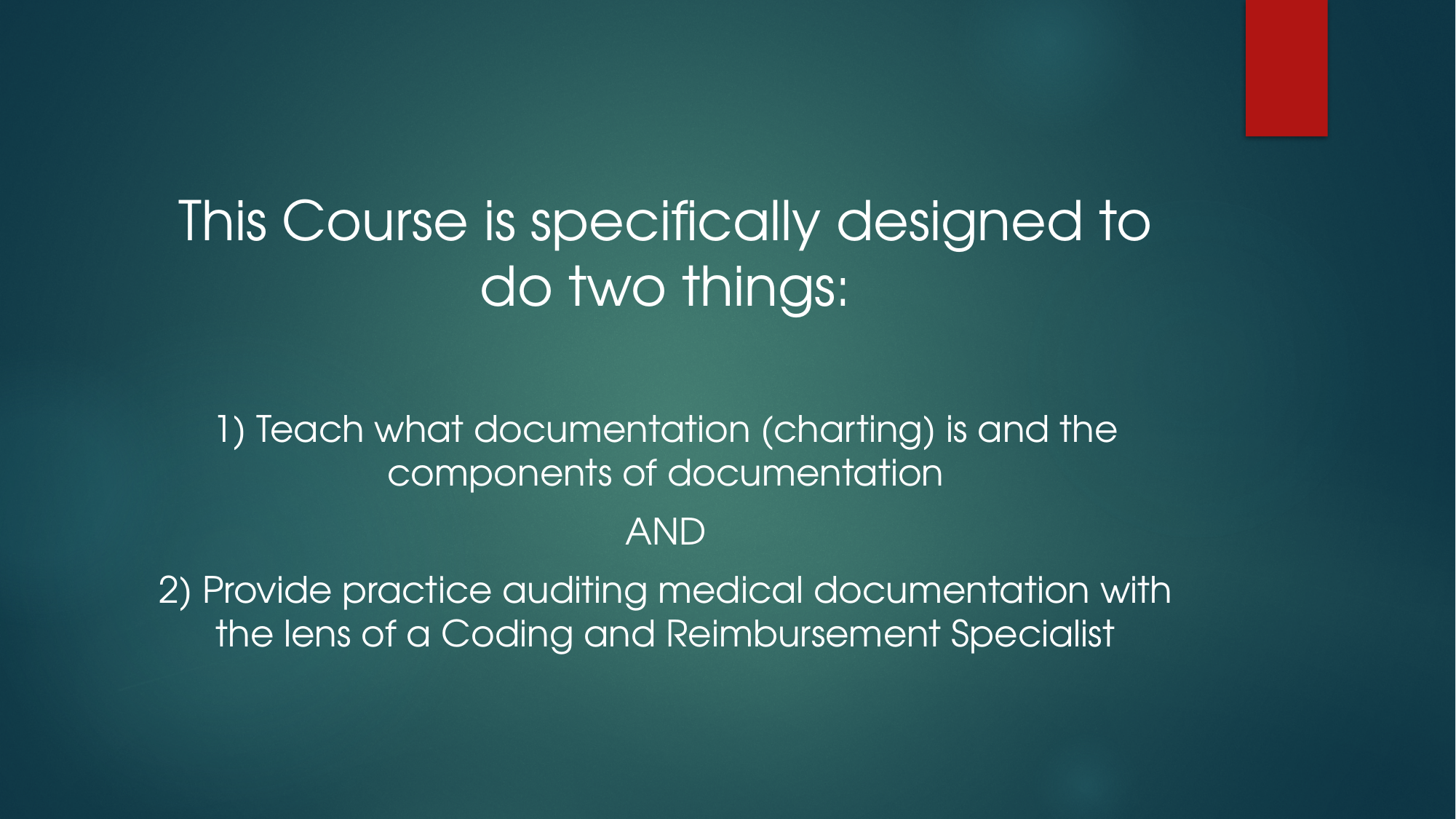

This Course is specifically designed to do two things:

1) Teach what documentation (charting) is and the components of documentation
AND
2) Provide practice auditing medical documentation with the lens of a Coding and Reimbursement Specialist